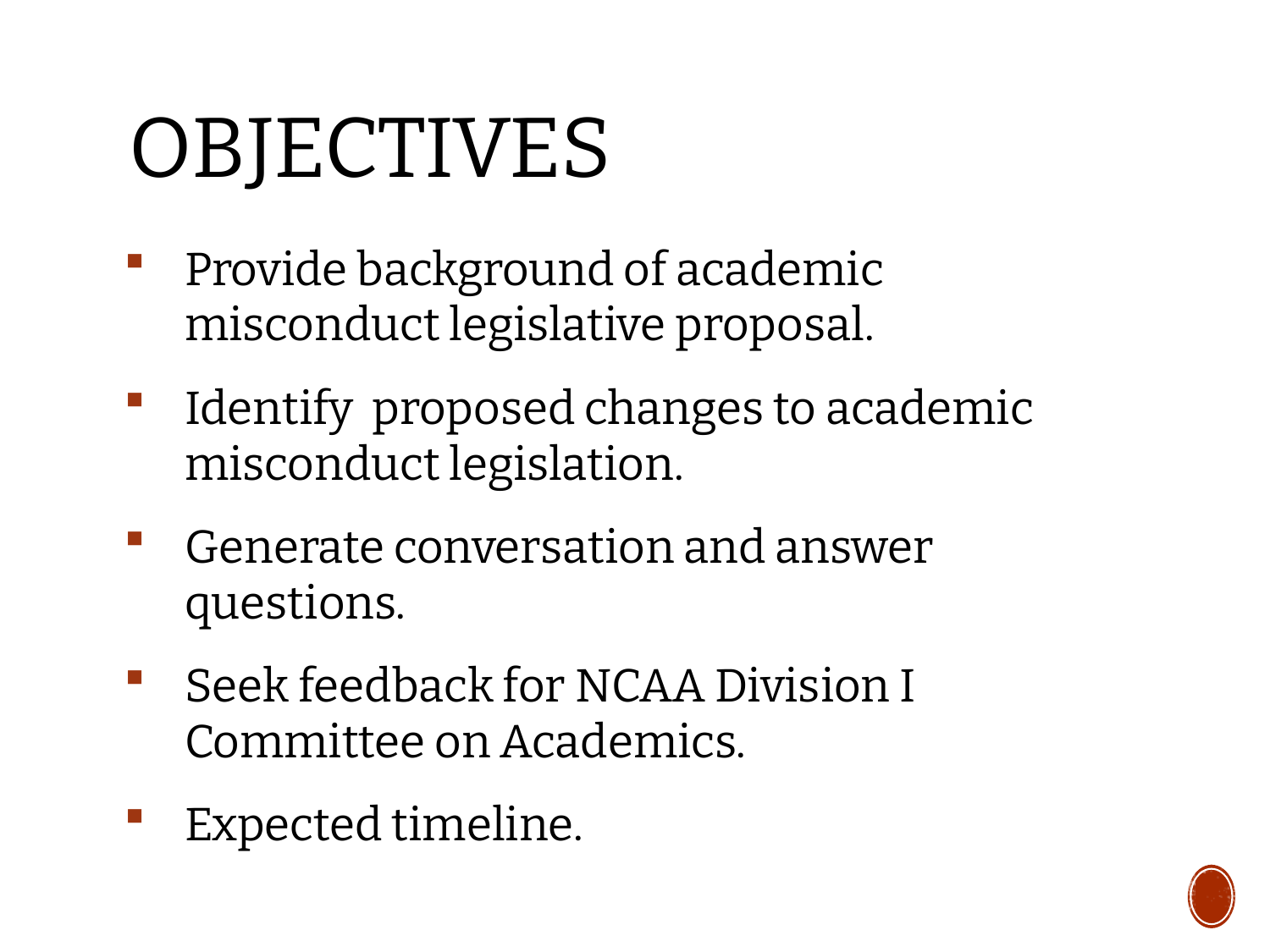

# Objectives
Provide background of academic misconduct legislative proposal.

Identify  proposed changes to academic misconduct legislation.

Generate conversation and answer questions.

Seek feedback for NCAA Division I Committee on Academics.

Expected timeline.